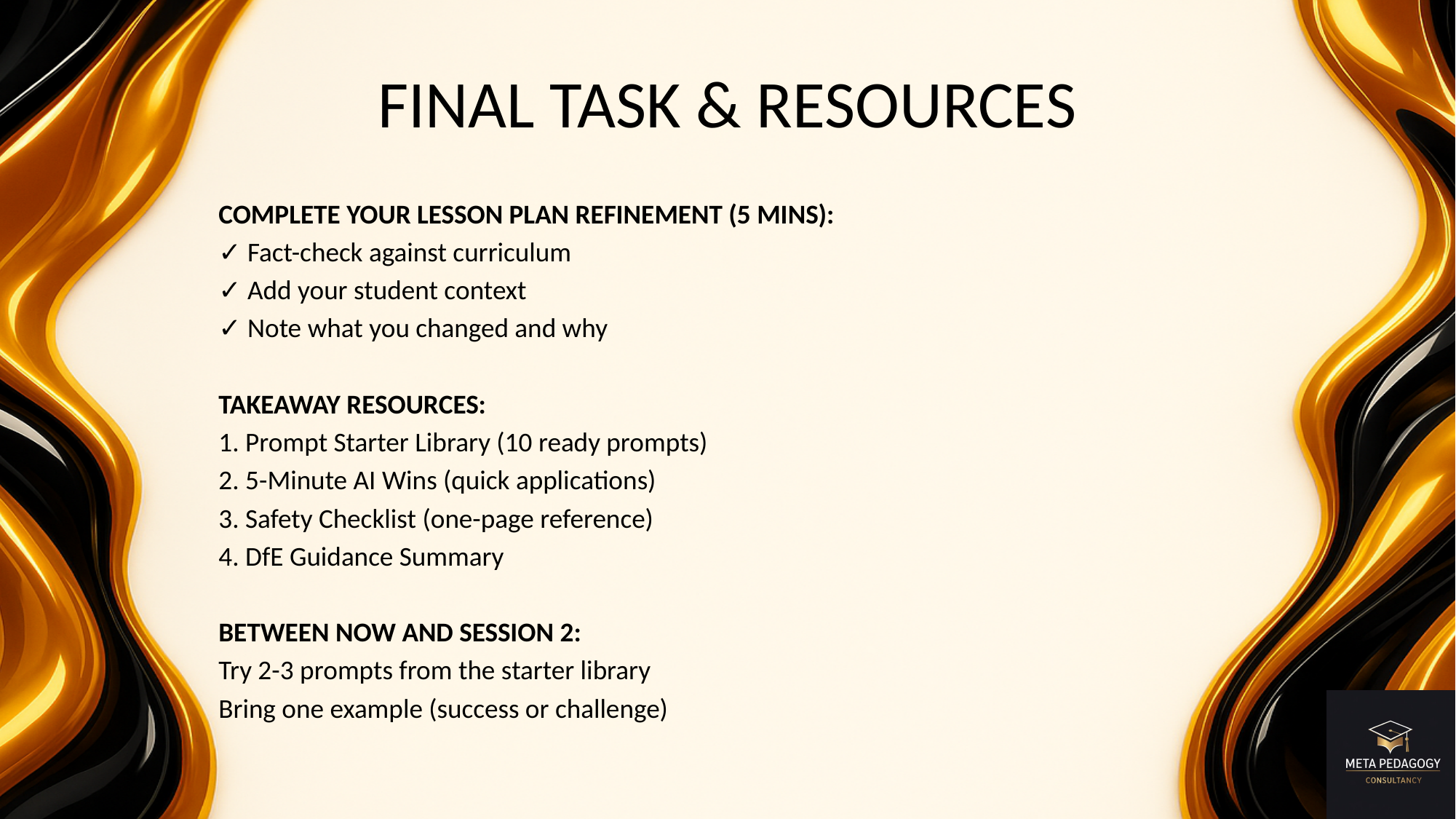

# FINAL TASK & RESOURCES
COMPLETE YOUR LESSON PLAN REFINEMENT (5 MINS):
✓ Fact-check against curriculum
✓ Add your student context
✓ Note what you changed and why

TAKEAWAY RESOURCES:
1. Prompt Starter Library (10 ready prompts)
2. 5-Minute AI Wins (quick applications)
3. Safety Checklist (one-page reference)
4. DfE Guidance Summary

BETWEEN NOW AND SESSION 2:
Try 2-3 prompts from the starter library
Bring one example (success or challenge)